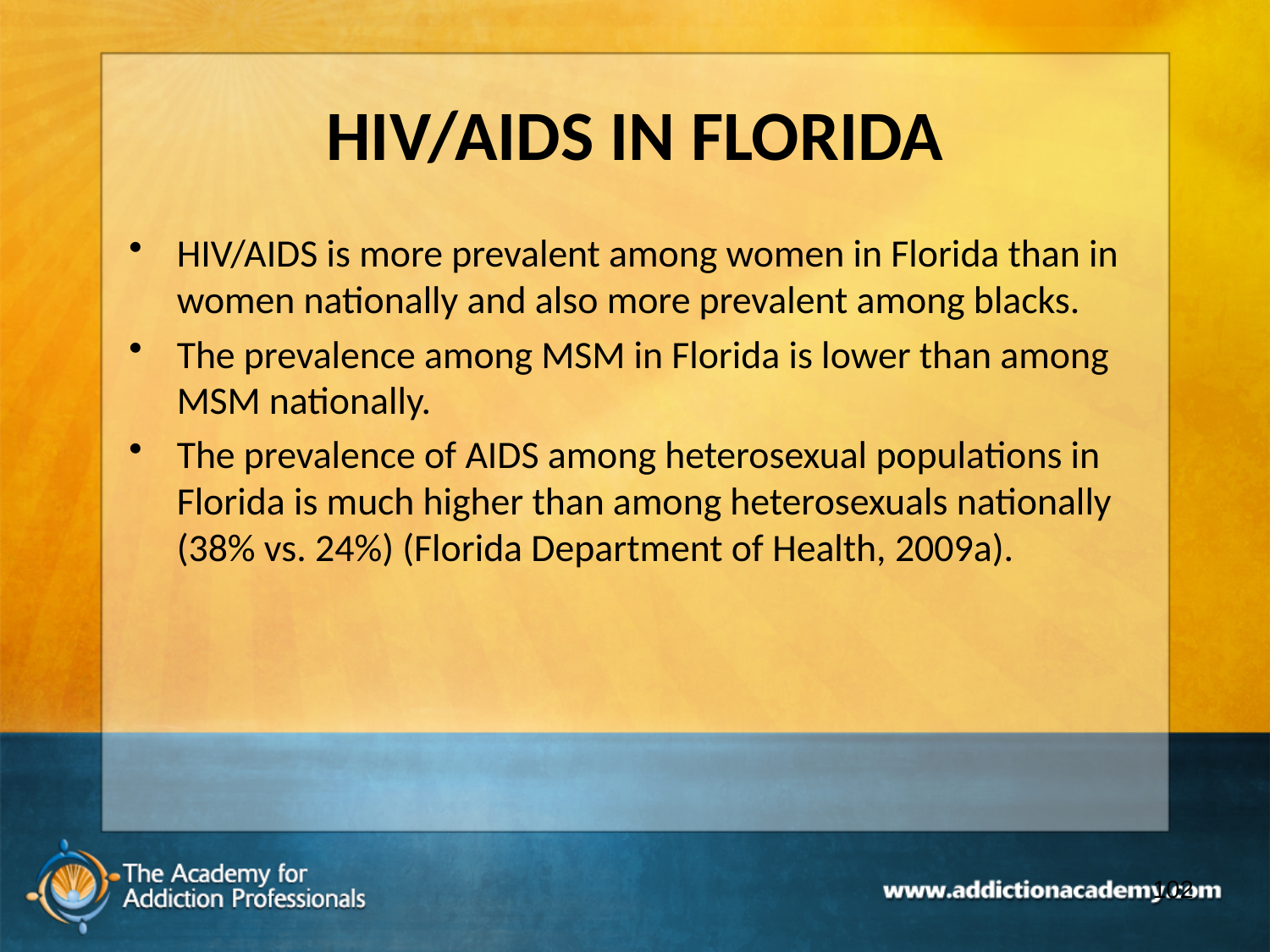

# HIV/AIDS IN FLORIDA
HIV/AIDS is more prevalent among women in Florida than in women nationally and also more prevalent among blacks.
The prevalence among MSM in Florida is lower than among MSM nationally.
The prevalence of AIDS among heterosexual populations in Florida is much higher than among heterosexuals nationally (38% vs. 24%) (Florida Department of Health, 2009a).
102